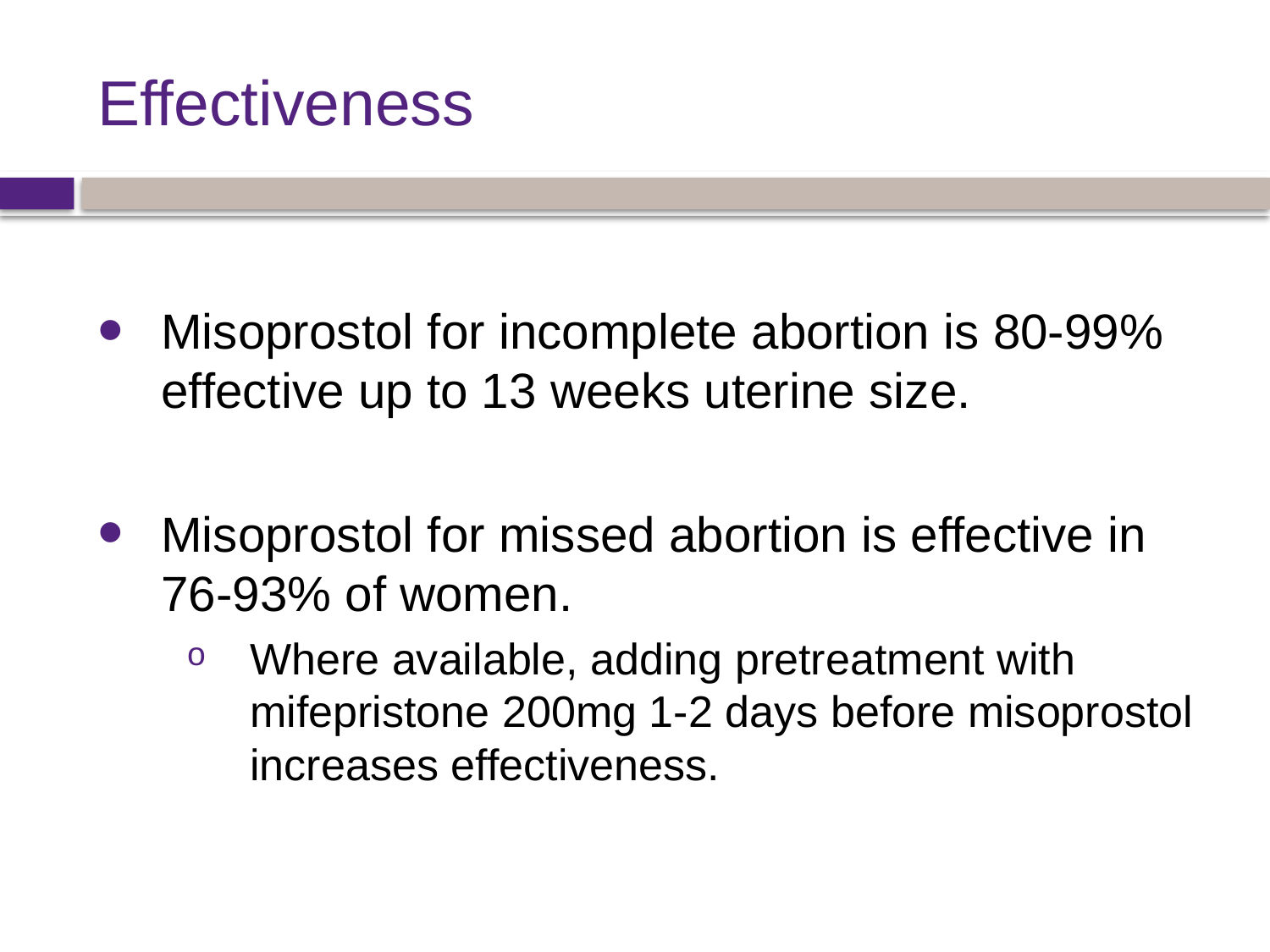

# Effectiveness

Misoprostol for incomplete abortion is 80-99% effective up to 13 weeks uterine size.

Misoprostol for missed abortion is effective in 76-93% of women.
Where available, adding pretreatment with mifepristone 200mg 1-2 days before misoprostol increases effectiveness.